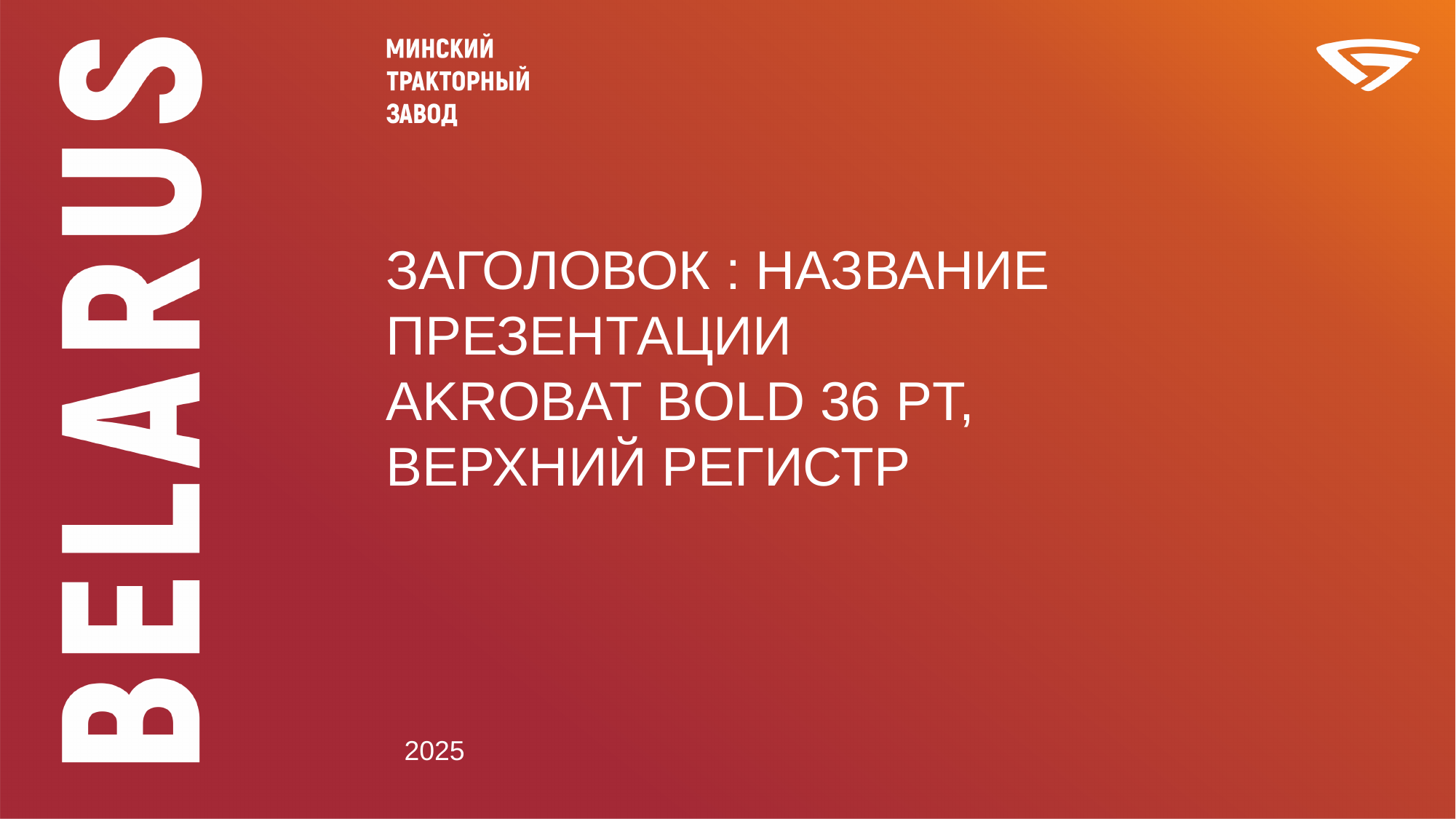

ЗАГОЛОВОК : НАЗВАНИЕ ПРЕЗЕНТАЦИИ
AKROBAT BOLD 36 PT, ВЕРХНИЙ РЕГИСТР
2025